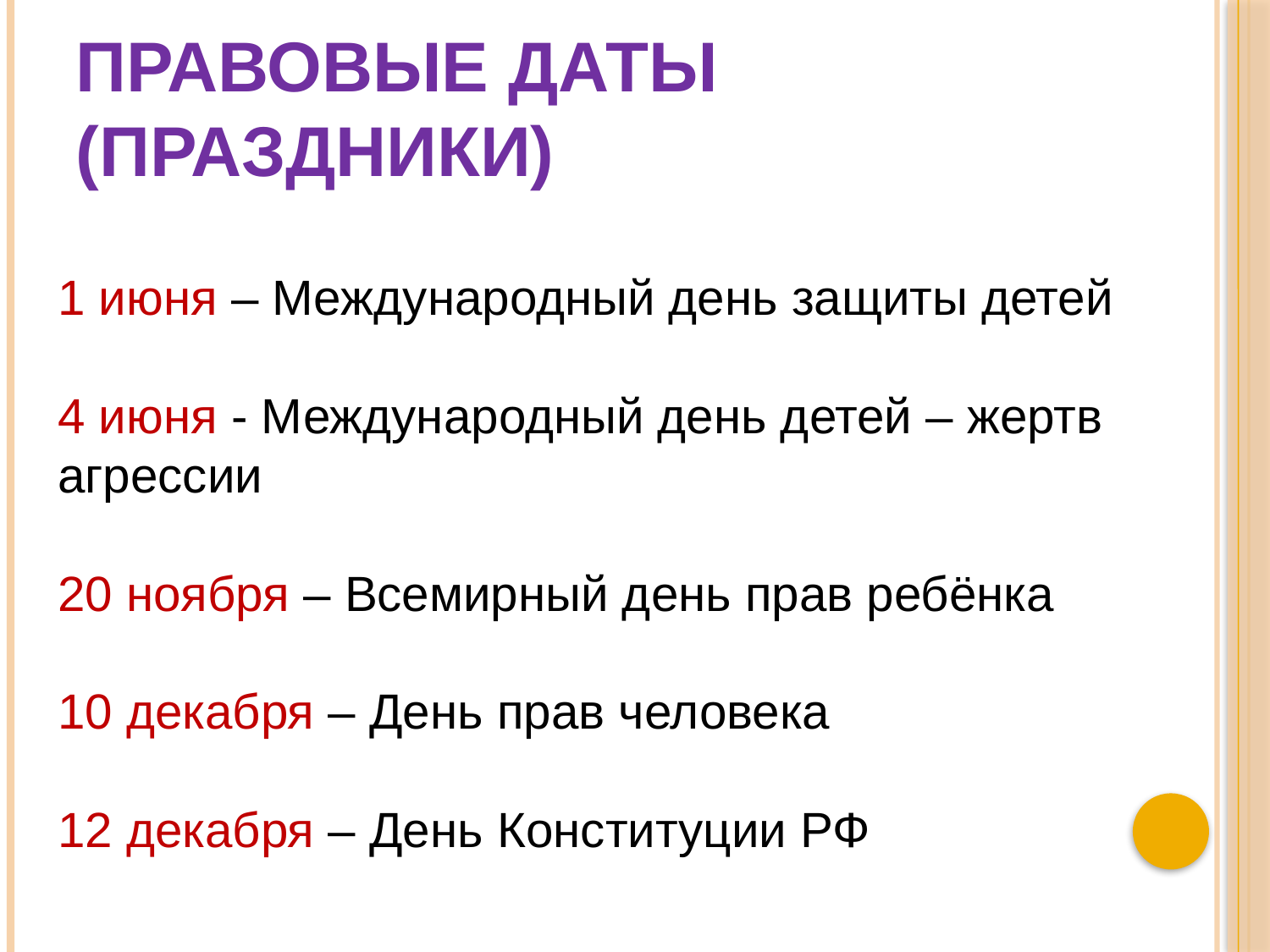

# правовые даты (праздники)
1 июня – Международный день защиты детей

4 июня - Международный день детей – жертв агрессии

20 ноября – Всемирный день прав ребёнка

10 декабря – День прав человека

12 декабря – День Конституции РФ